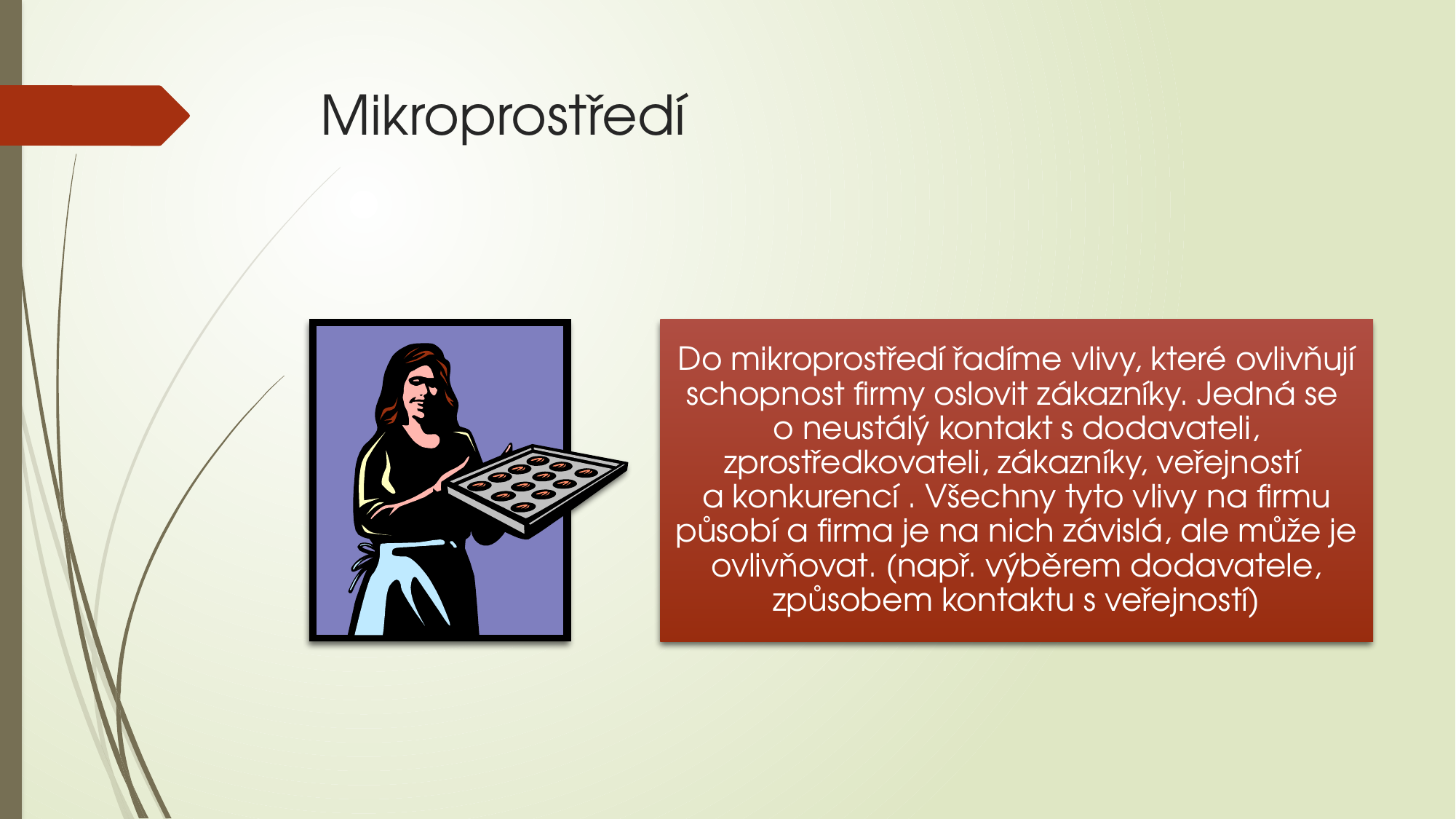

# Mikroprostředí
Do mikroprostředí řadíme vlivy, které ovlivňují schopnost firmy oslovit zákazníky. Jedná se
o neustálý kontakt s dodavateli, zprostředkovateli, zákazníky, veřejností
a konkurencí . Všechny tyto vlivy na firmu působí a firma je na nich závislá, ale může je ovlivňovat. (např. výběrem dodavatele, způsobem kontaktu s veřejností)